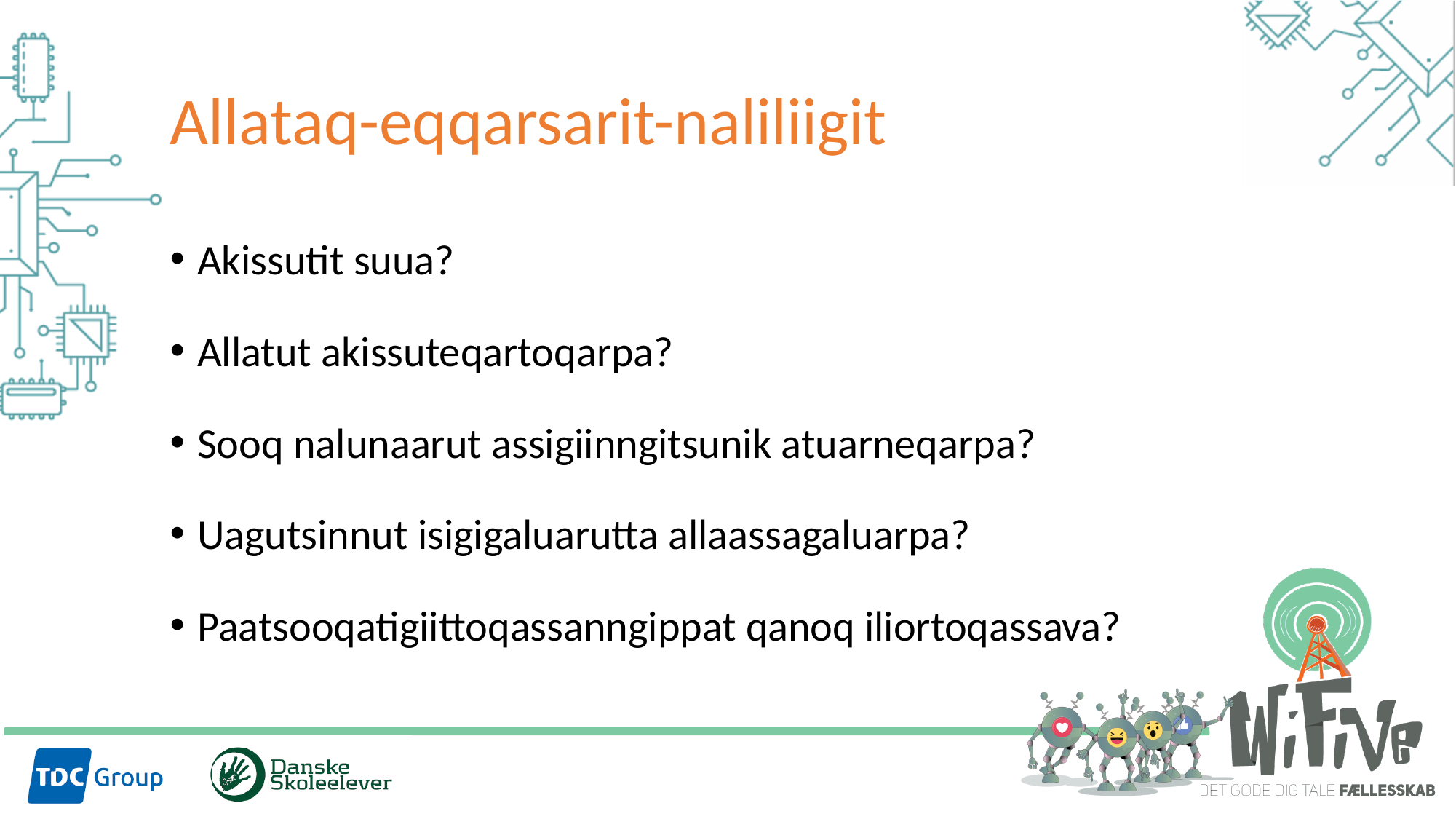

# Allataq-eqqarsarit-naliliigit
Akissutit suua?
Allatut akissuteqartoqarpa?
Sooq nalunaarut assigiinngitsunik atuarneqarpa?
Uagutsinnut isigigaluarutta allaassagaluarpa?
Paatsooqatigiittoqassanngippat qanoq iliortoqassava?